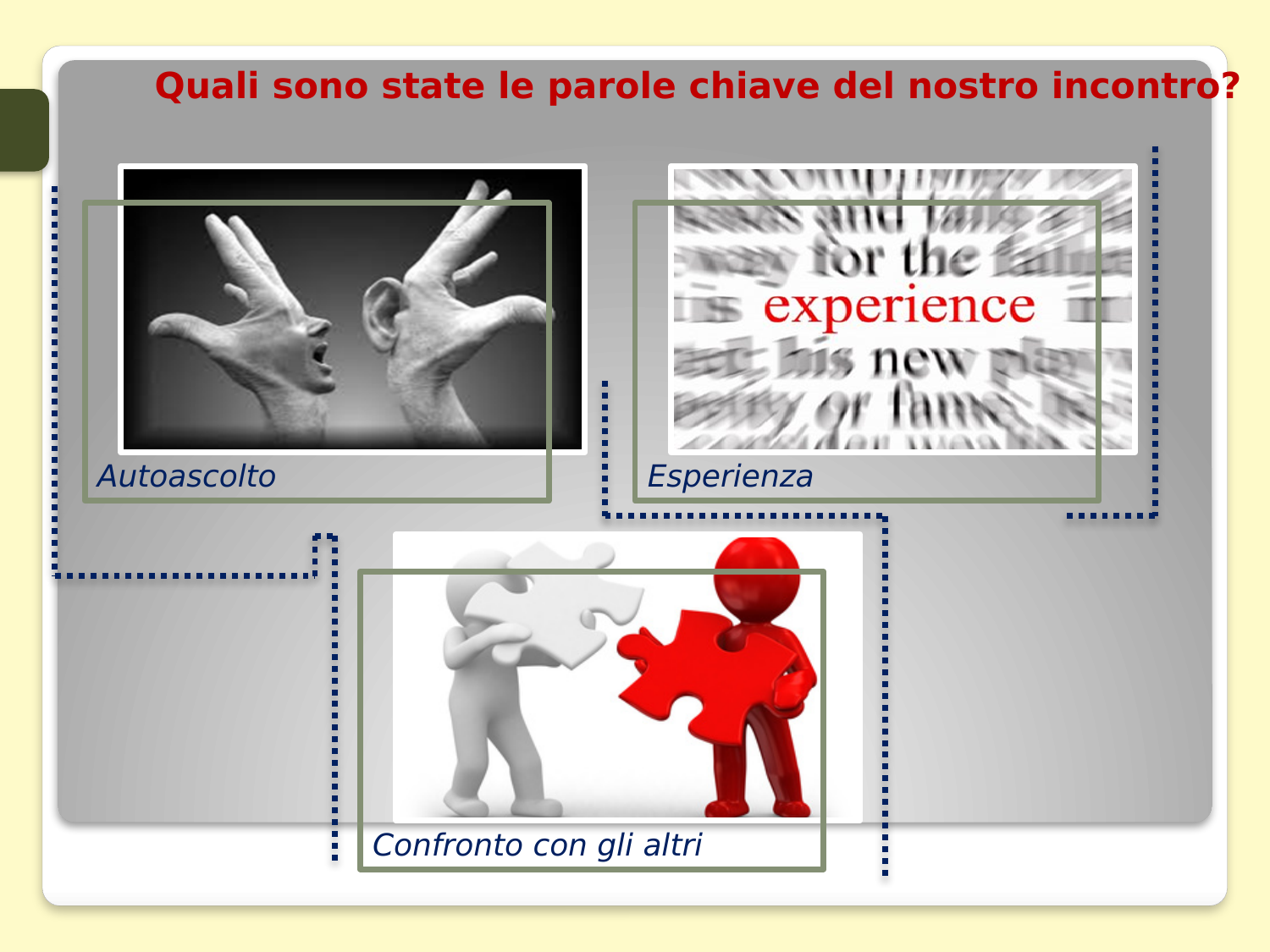

# Quali sono state le parole chiave del nostro incontro?
Autoascolto
Esperienza
Confronto con gli altri